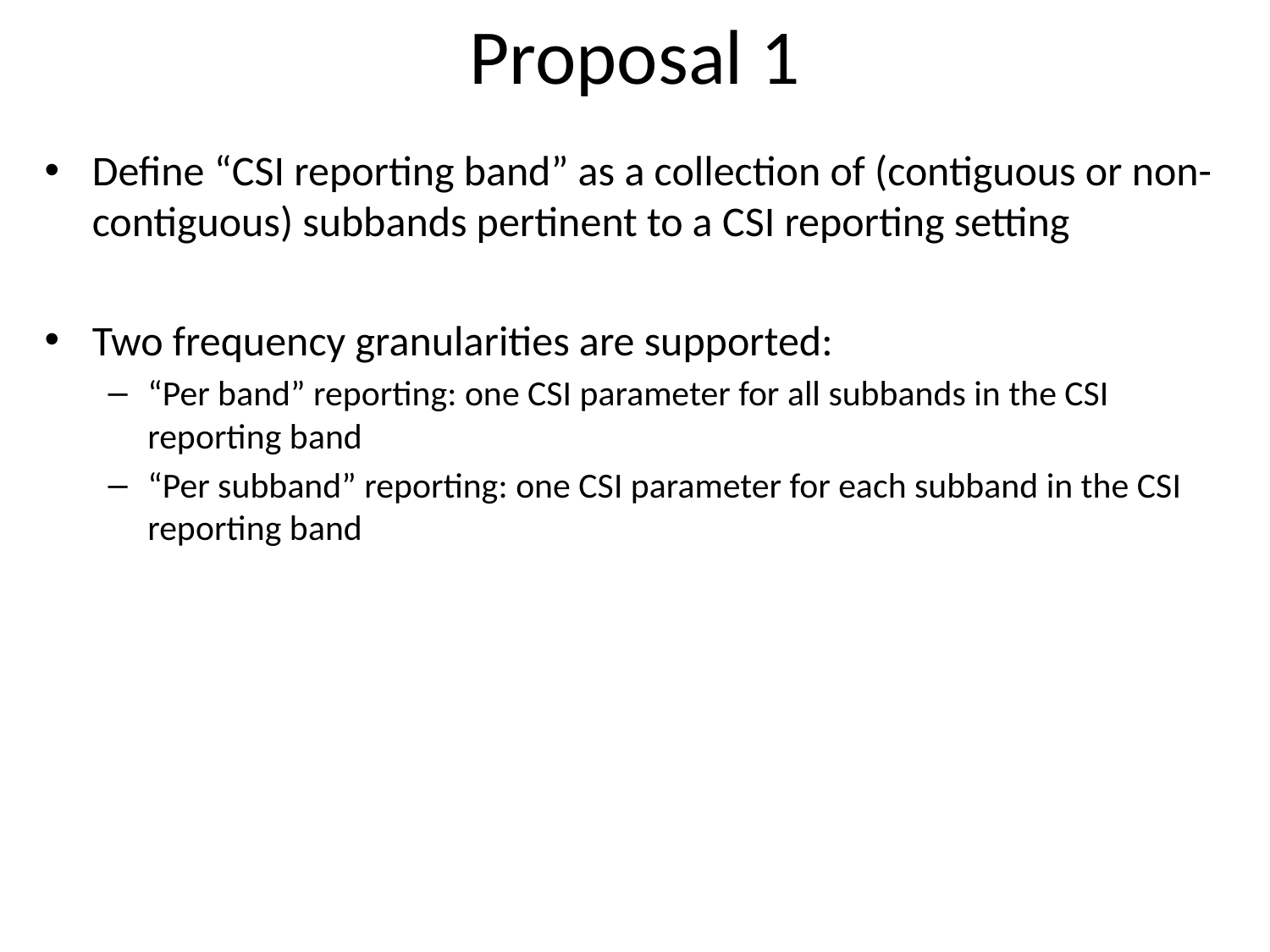

# Proposal 1
Define “CSI reporting band” as a collection of (contiguous or non-contiguous) subbands pertinent to a CSI reporting setting

Two frequency granularities are supported:
“Per band” reporting: one CSI parameter for all subbands in the CSI reporting band
“Per subband” reporting: one CSI parameter for each subband in the CSI reporting band